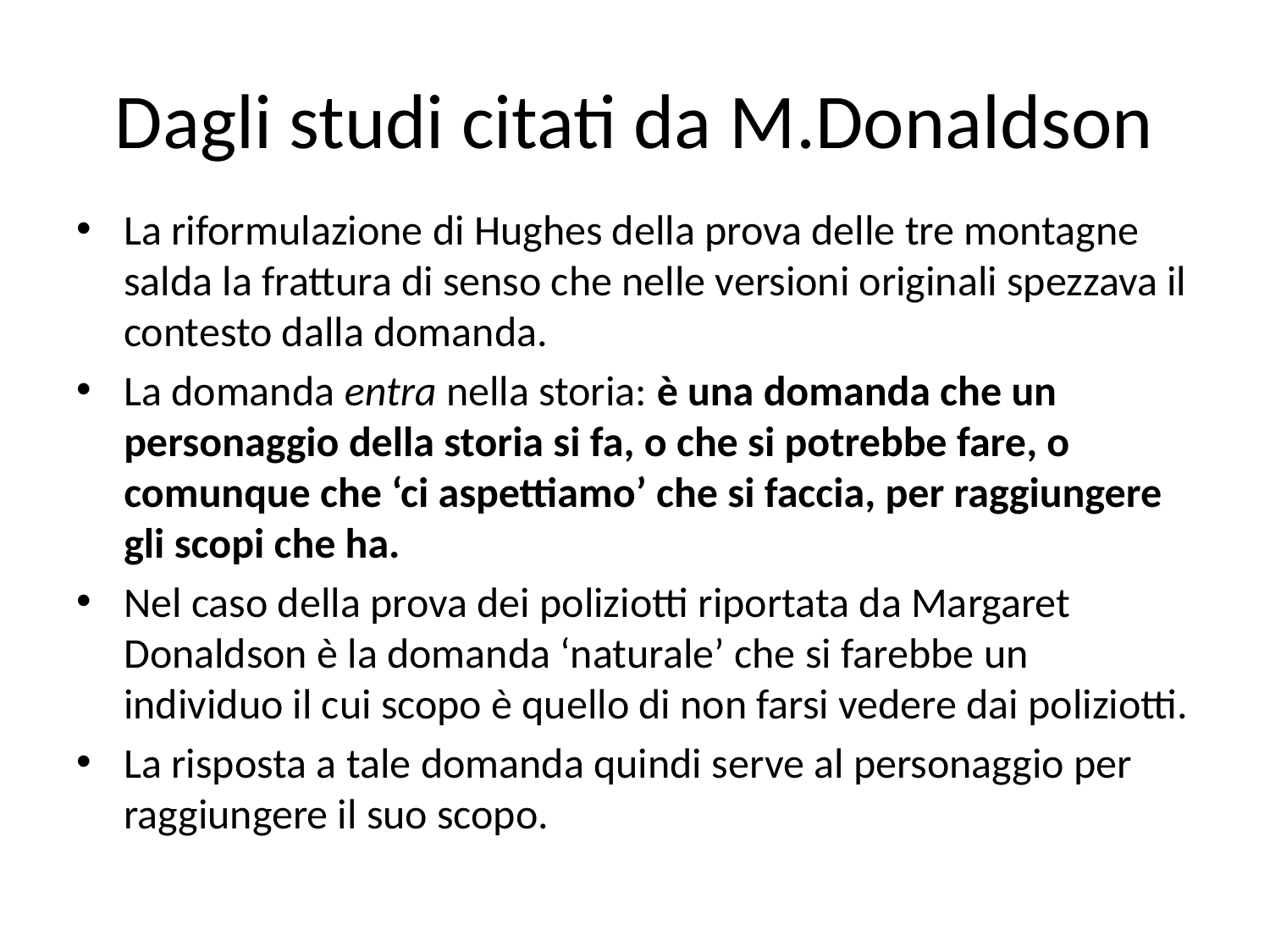

# Dagli studi citati da M.Donaldson
La riformulazione di Hughes della prova delle tre montagne salda la frattura di senso che nelle versioni originali spezzava il contesto dalla domanda.
La domanda entra nella storia: è una domanda che un personaggio della storia si fa, o che si potrebbe fare, o comunque che ‘ci aspettiamo’ che si faccia, per raggiungere gli scopi che ha.
Nel caso della prova dei poliziotti riportata da Margaret Donaldson è la domanda ‘naturale’ che si farebbe un individuo il cui scopo è quello di non farsi vedere dai poliziotti.
La risposta a tale domanda quindi serve al personaggio per raggiungere il suo scopo.